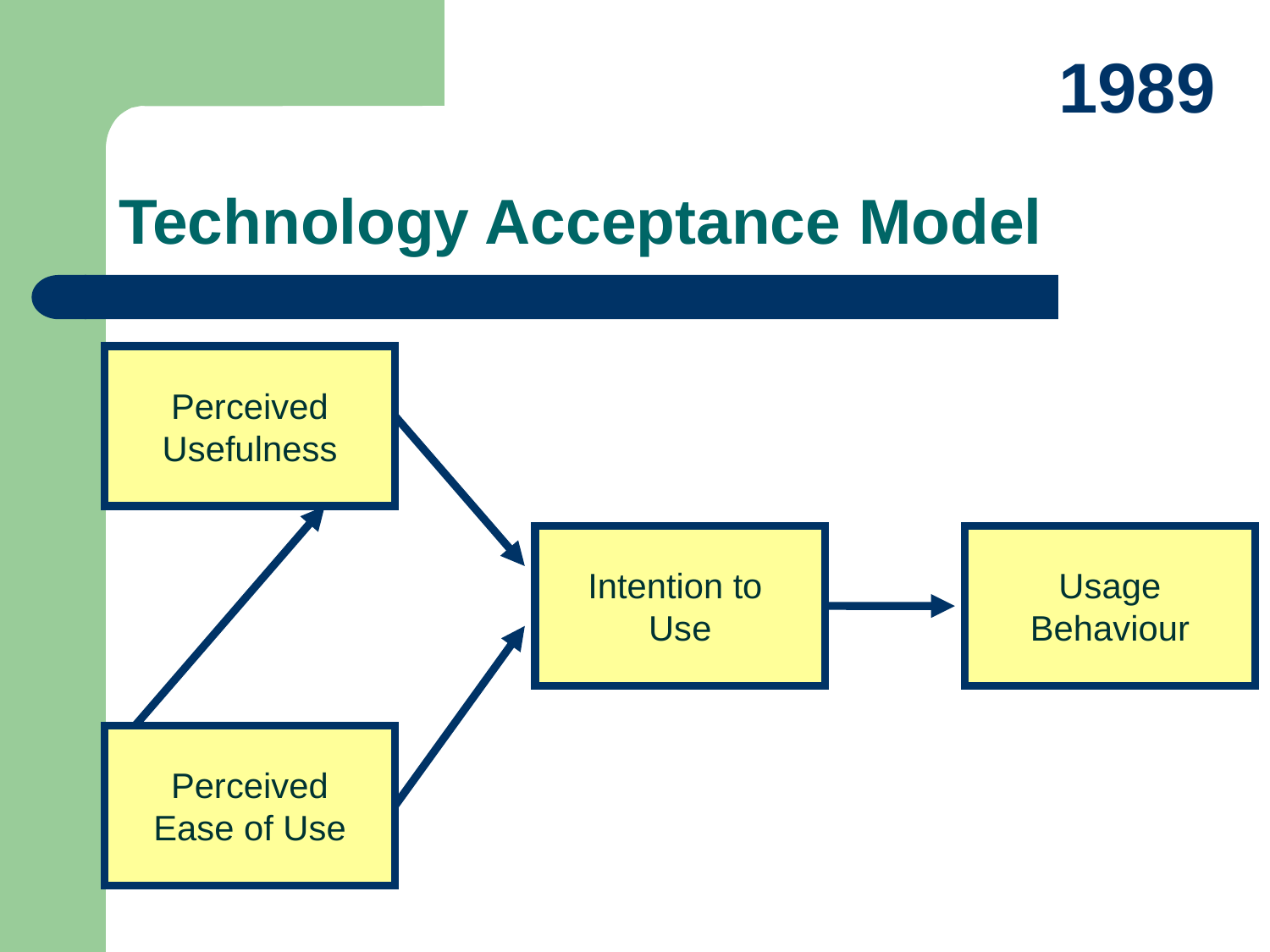

1989
# Technology Acceptance Model
Perceived
Usefulness

Intention to
Use
Usage
Behaviour

Perceived
Ease of Use